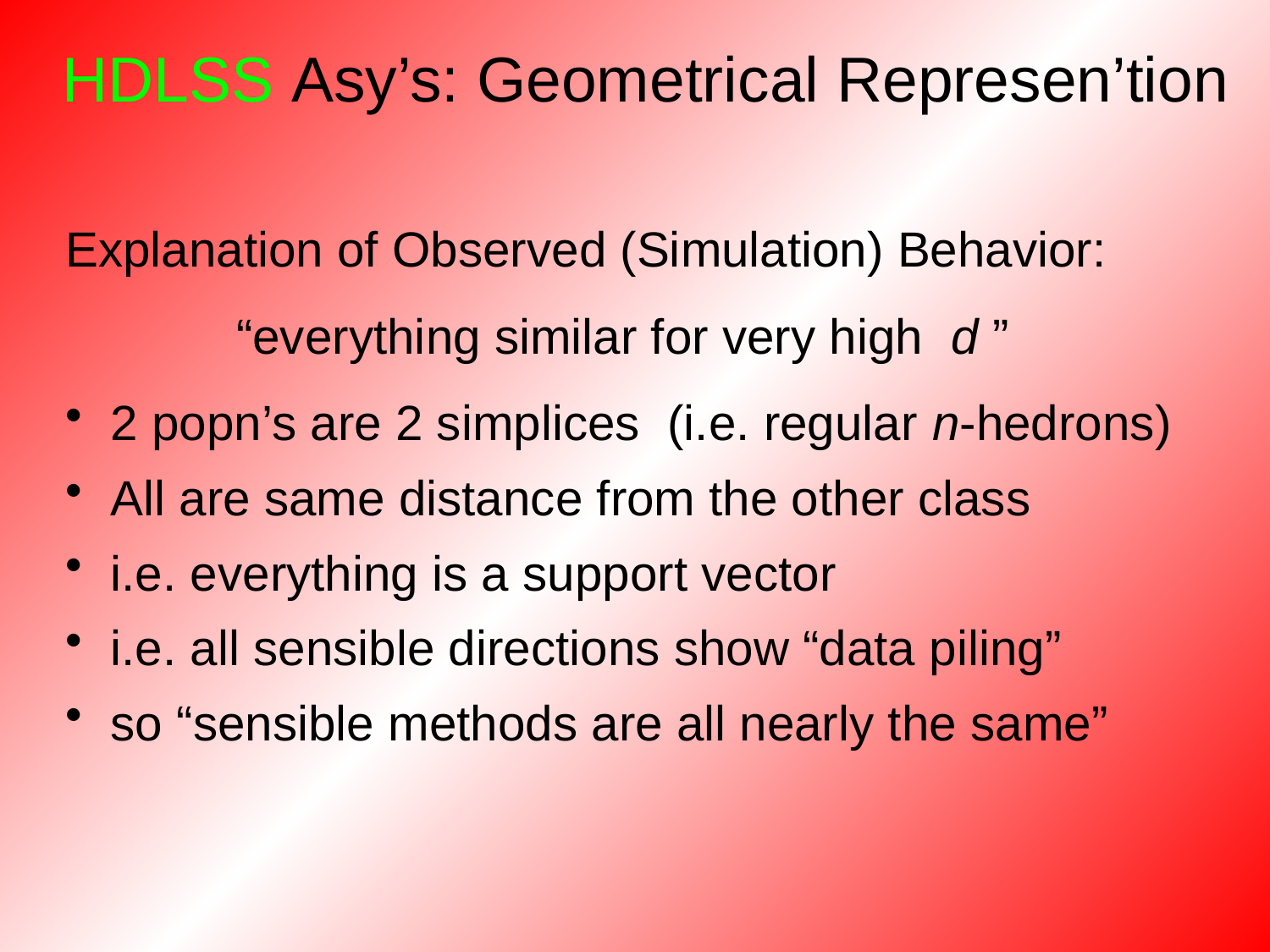

HDLSS Asy’s: Geometrical Represen’tion
Explanation of Observed (Simulation) Behavior:
“everything similar for very high  d ”
  2 popn’s are 2 simplices  (i.e. regular n-hedrons)
  All are same distance from the other class
  i.e. everything is a support vector
  i.e. all sensible directions show “data piling”
  so “sensible methods are all nearly the same”